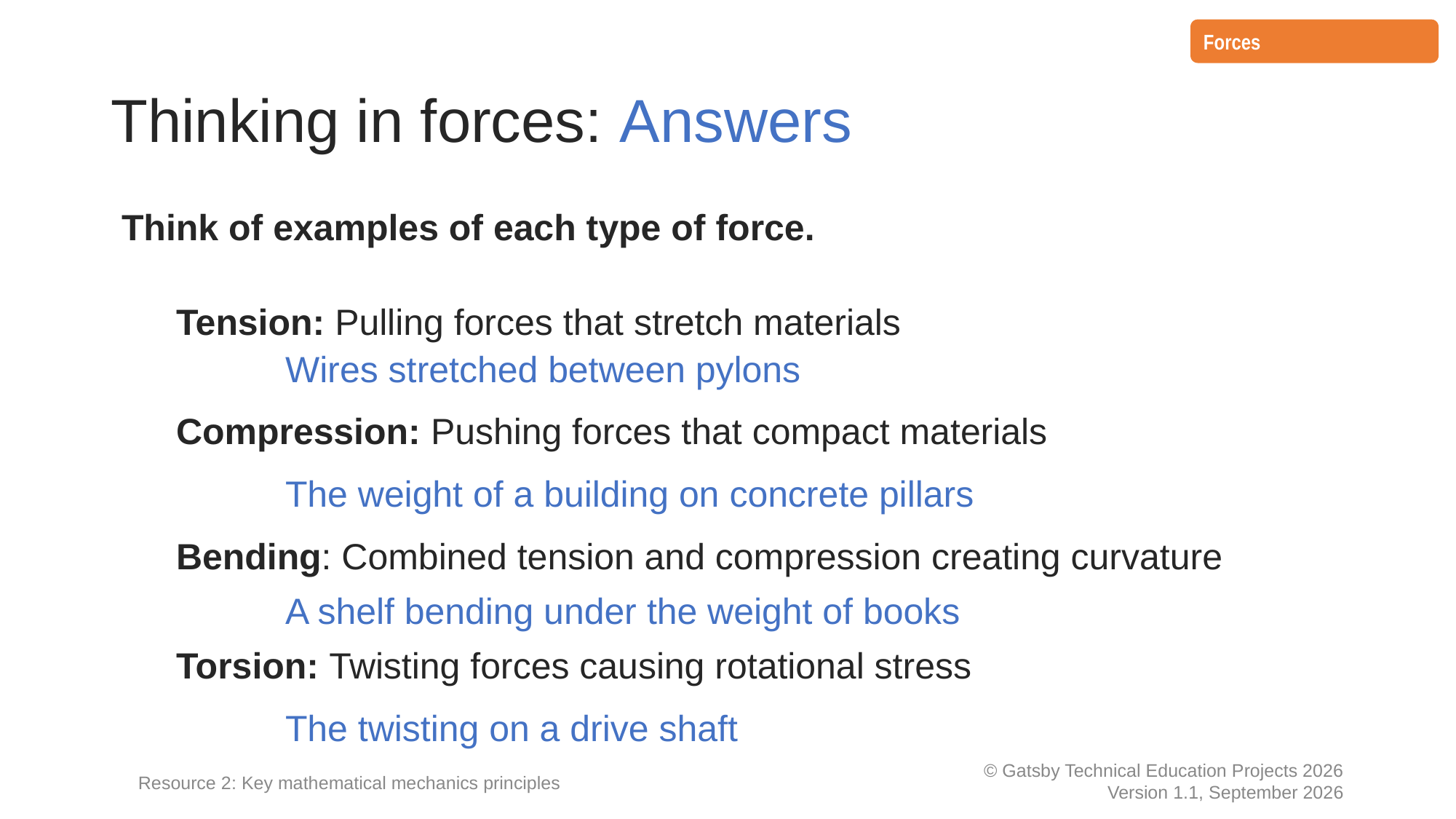

Forces
# Thinking in forces: Answers
Think of examples of each type of force.

Tension: Pulling forces that stretch materials
	Wires stretched between pylons
Compression: Pushing forces that compact materials
	The weight of a building on concrete pillars
Bending: Combined tension and compression creating curvature
	A shelf bending under the weight of books
Torsion: Twisting forces causing rotational stress
	The twisting on a drive shaft
Resource 2: Key mathematical mechanics principles